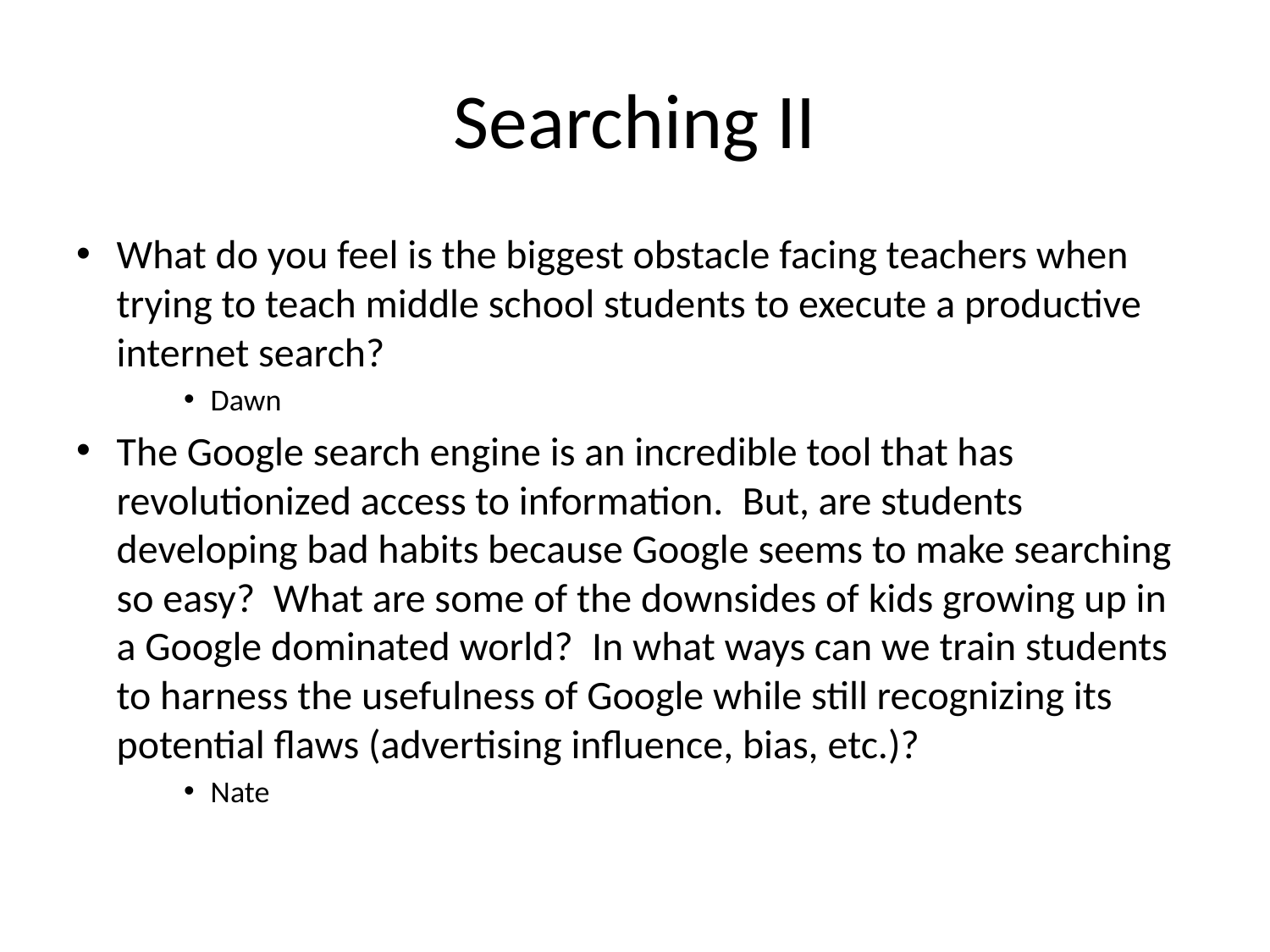

# Searching II
What do you feel is the biggest obstacle facing teachers when trying to teach middle school students to execute a productive internet search?
Dawn
The Google search engine is an incredible tool that has revolutionized access to information.  But, are students developing bad habits because Google seems to make searching so easy?  What are some of the downsides of kids growing up in a Google dominated world?  In what ways can we train students to harness the usefulness of Google while still recognizing its potential flaws (advertising influence, bias, etc.)?
Nate